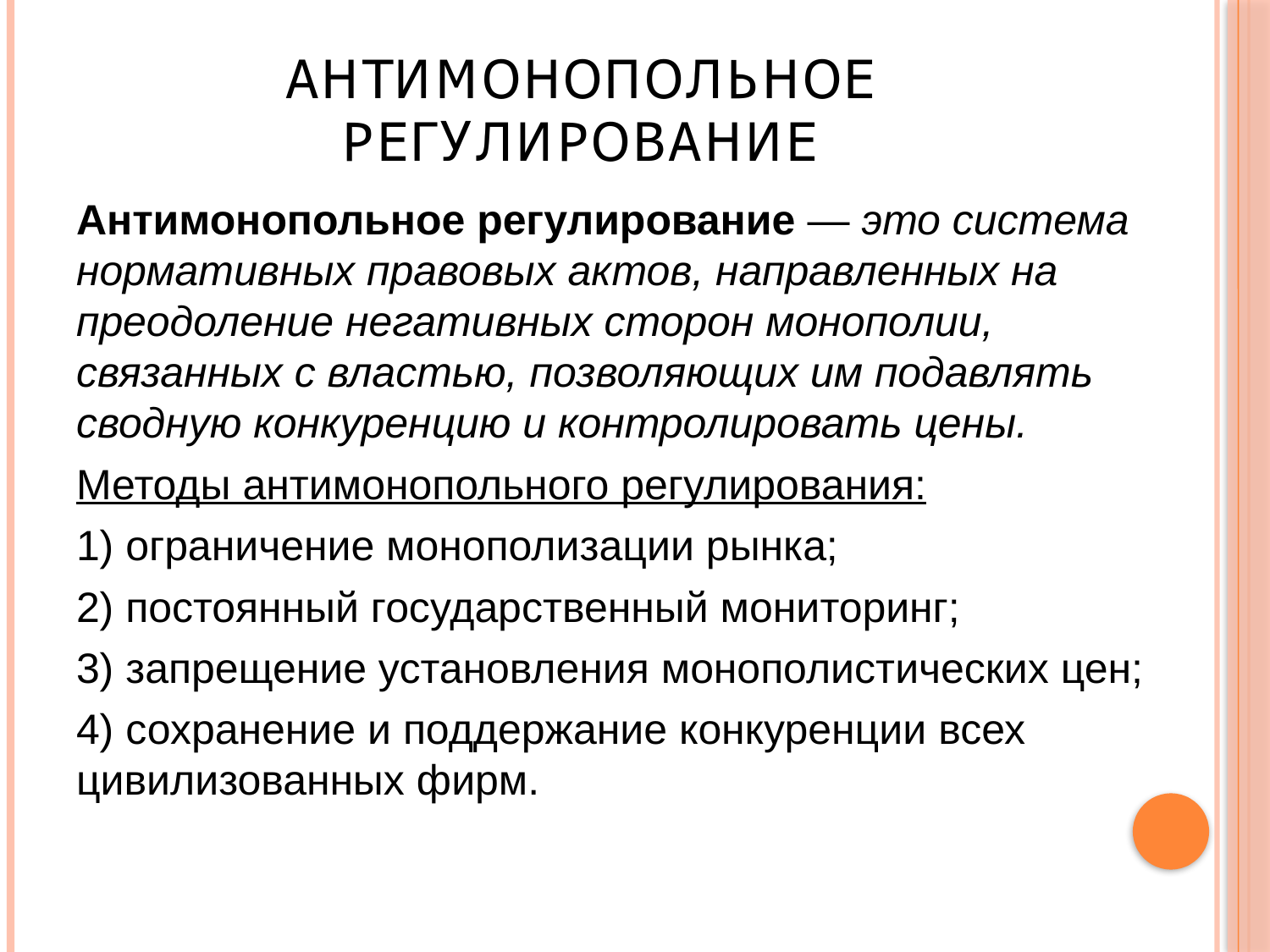

# Антимонопольное регулирование
Антимонопольное регулирование — это система нормативных правовых актов, направленных на преодоление негативных сторон монополии, связанных с властью, позволяющих им подавлять сводную конкуренцию и контролировать цены.
Методы антимонопольного регулирования:
1) ограничение монополизации рынка;
2) постоянный государственный мониторинг;
3) запрещение установления монополистических цен;
4) сохранение и поддержание конкуренции всех цивилизованных фирм.